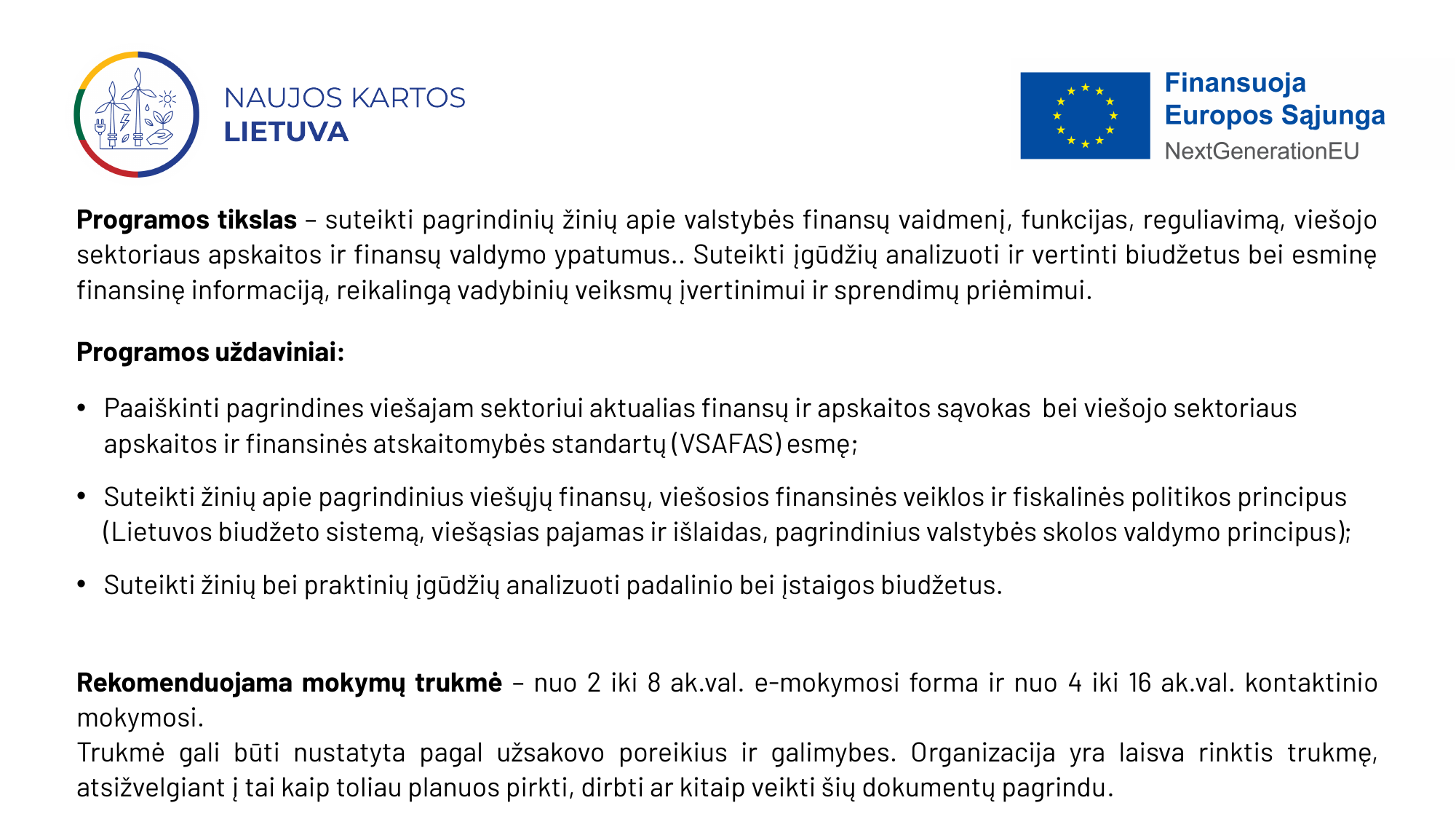

Programos tikslas – suteikti pagrindinių žinių apie valstybės finansų vaidmenį, funkcijas, reguliavimą, viešojo sektoriaus apskaitos ir finansų valdymo ypatumus.. Suteikti įgūdžių analizuoti ir vertinti biudžetus bei esminę finansinę informaciją, reikalingą vadybinių veiksmų įvertinimui ir sprendimų priėmimui.
Programos uždaviniai:
Paaiškinti pagrindines viešajam sektoriui aktualias finansų ir apskaitos sąvokas  bei viešojo sektoriaus apskaitos ir finansinės atskaitomybės standartų (VSAFAS) esmę;
Suteikti žinių apie pagrindinius viešųjų finansų, viešosios finansinės veiklos ir fiskalinės politikos principus (Lietuvos biudžeto sistemą, viešąsias pajamas ir išlaidas, pagrindinius valstybės skolos valdymo principus);
Suteikti žinių bei praktinių įgūdžių analizuoti padalinio bei įstaigos biudžetus.

Rekomenduojama mokymų trukmė – nuo 2 iki 8 ak.val. e-mokymosi forma ir nuo 4 iki 16 ak.val. kontaktinio mokymosi.
Trukmė gali būti nustatyta pagal užsakovo poreikius ir galimybes. Organizacija yra laisva rinktis trukmę, atsižvelgiant į tai kaip toliau planuos pirkti, dirbti ar kitaip veikti šių dokumentų pagrindu.